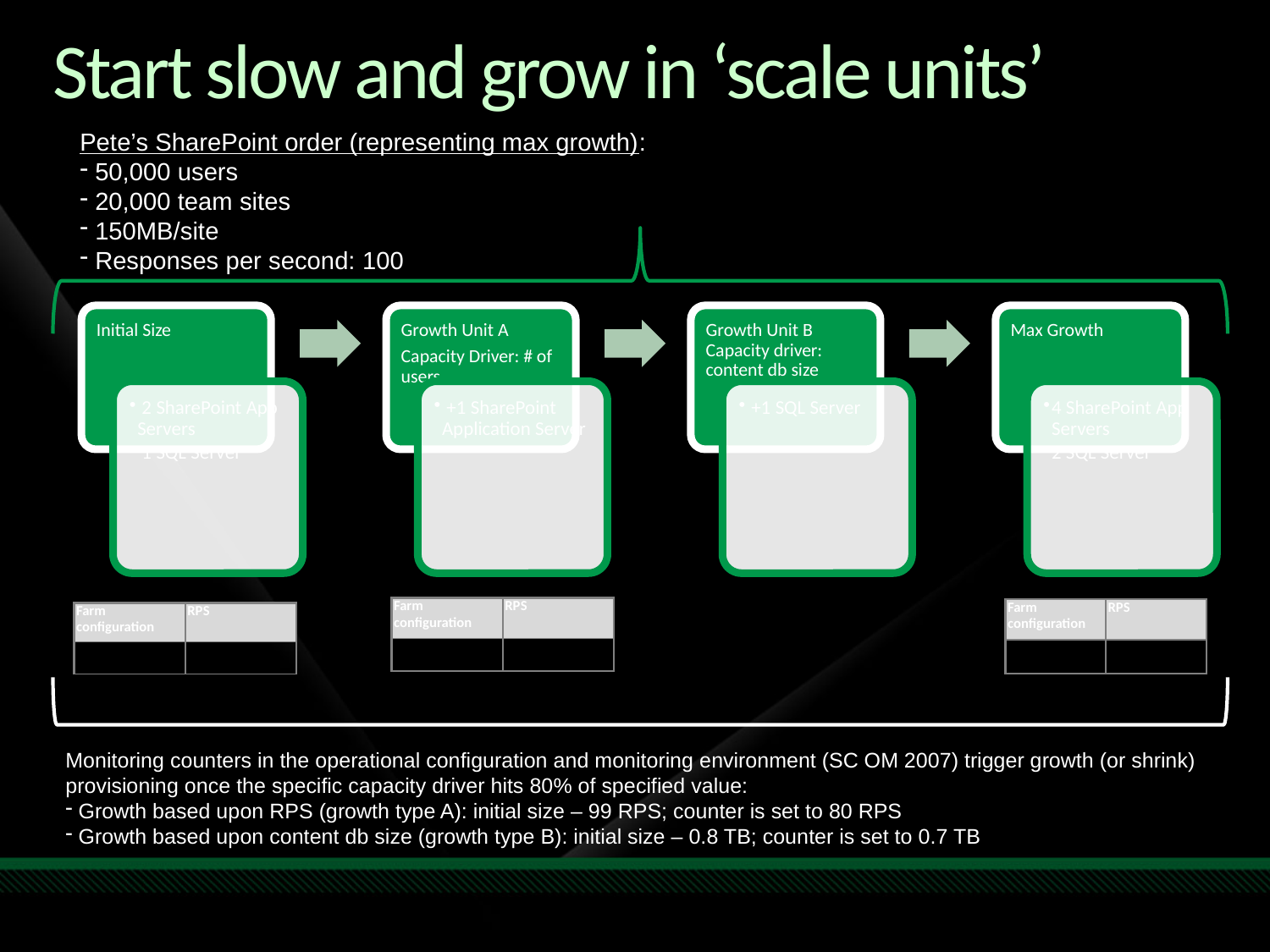

# Start slow and grow in ‘scale units’

Pete’s SharePoint order (representing max growth):
 50,000 users
 20,000 team sites
 150MB/site
 Responses per second: 100
Initial Size
 2 SharePoint App Servers
 1 SQL Server

Growth Unit A
Capacity Driver: # of users
 +1 SharePoint Application Server

Growth Unit B
Capacity driver: content db size
 +1 SQL Server

Max Growth
4 SharePoint App Servers
2 SQL Server
| Farm configuration | RPS |
| --- | --- |
| 3 by 1 | 115 |
| Farm configuration | RPS |
| --- | --- |
| 4 by 2 | 120 |
| Farm configuration | RPS |
| --- | --- |
| 2 by 1 | 99 |
Monitoring counters in the operational configuration and monitoring environment (SC OM 2007) trigger growth (or shrink) provisioning once the specific capacity driver hits 80% of specified value:
 Growth based upon RPS (growth type A): initial size – 99 RPS; counter is set to 80 RPS
 Growth based upon content db size (growth type B): initial size – 0.8 TB; counter is set to 0.7 TB